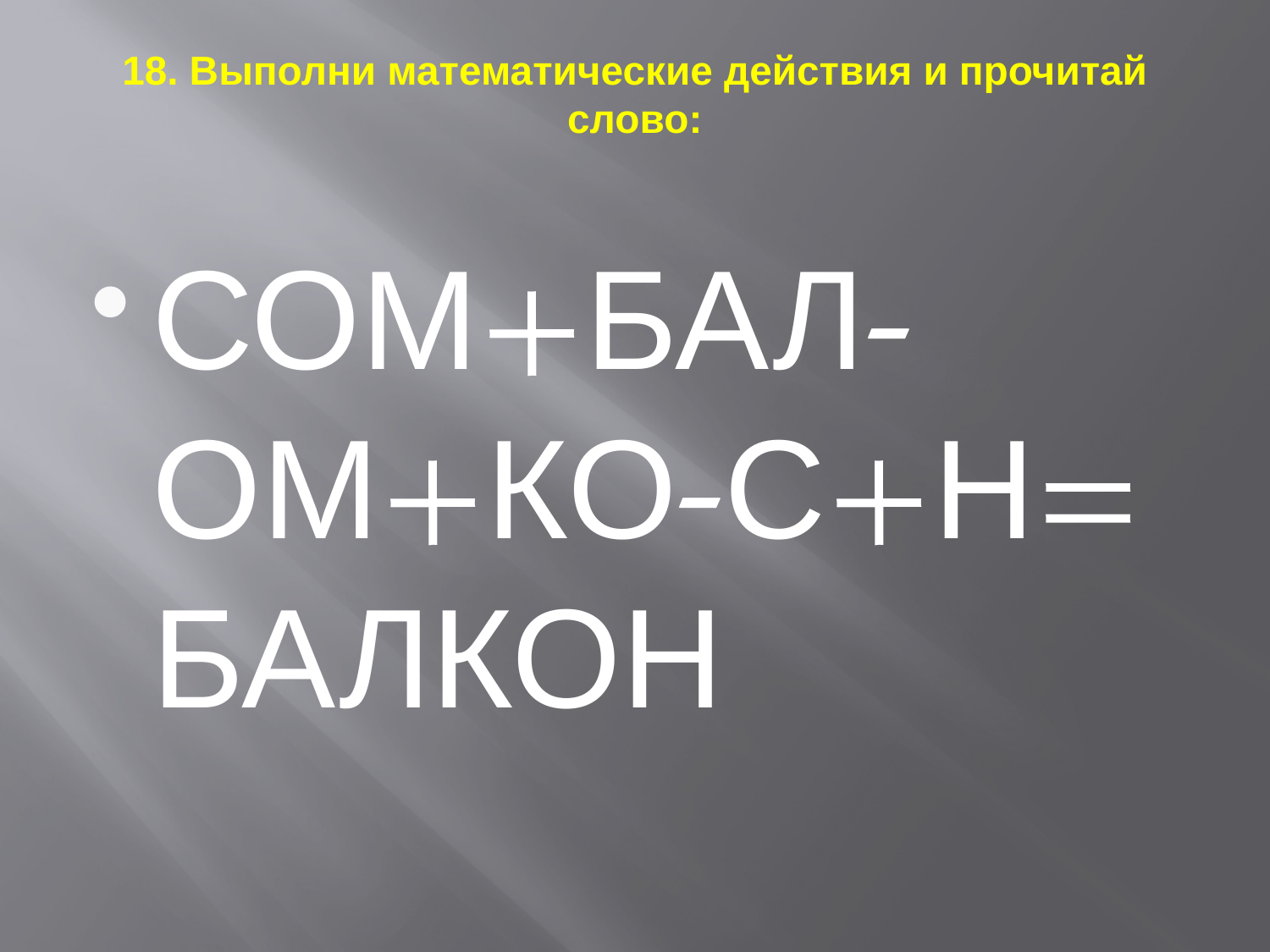

# 18. Выполни математические действия и прочитай слово:
СОМ+БАЛ-ОМ+КО-С+Н=  БАЛКОН